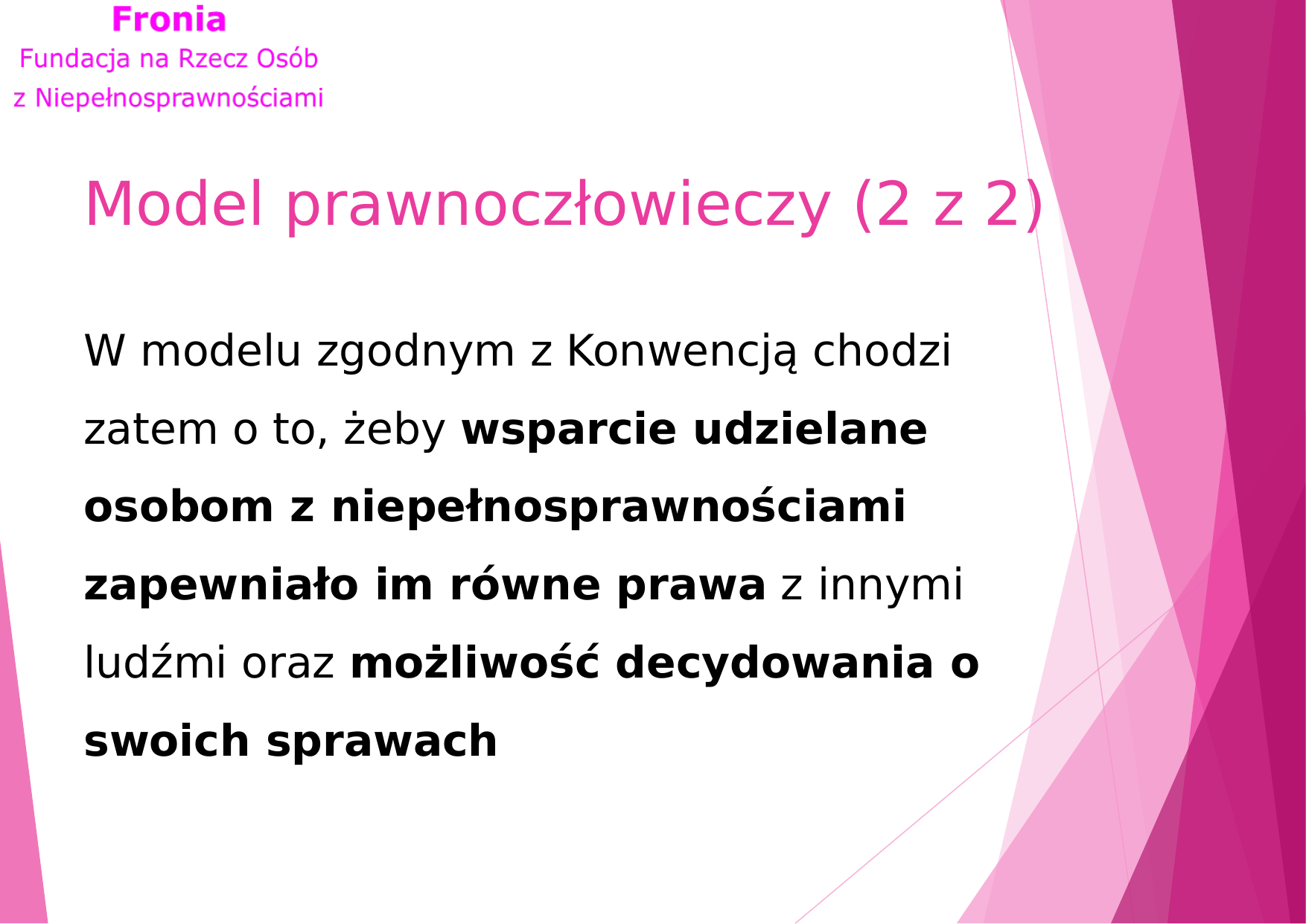

# Model prawnoczłowieczy (2 z 2)
W modelu zgodnym z Konwencją chodzi zatem o to, żeby wsparcie udzielane osobom z niepełnosprawnościami zapewniało im równe prawa z innymi ludźmi oraz możliwość decydowania o swoich sprawach